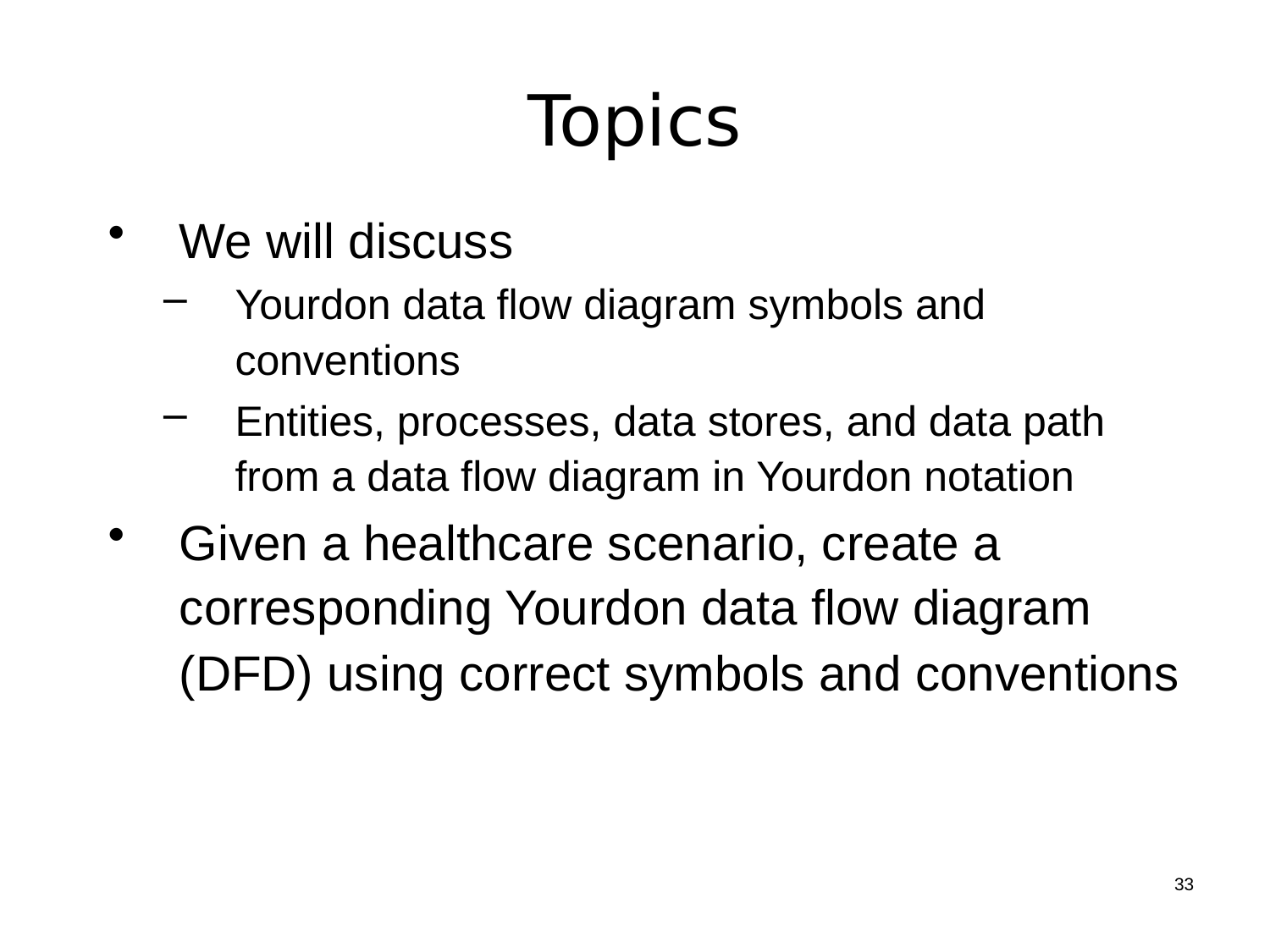

# Topics
We will discuss
Yourdon data flow diagram symbols and conventions
Entities, processes, data stores, and data path from a data flow diagram in Yourdon notation
Given a healthcare scenario, create a corresponding Yourdon data flow diagram (DFD) using correct symbols and conventions
  33